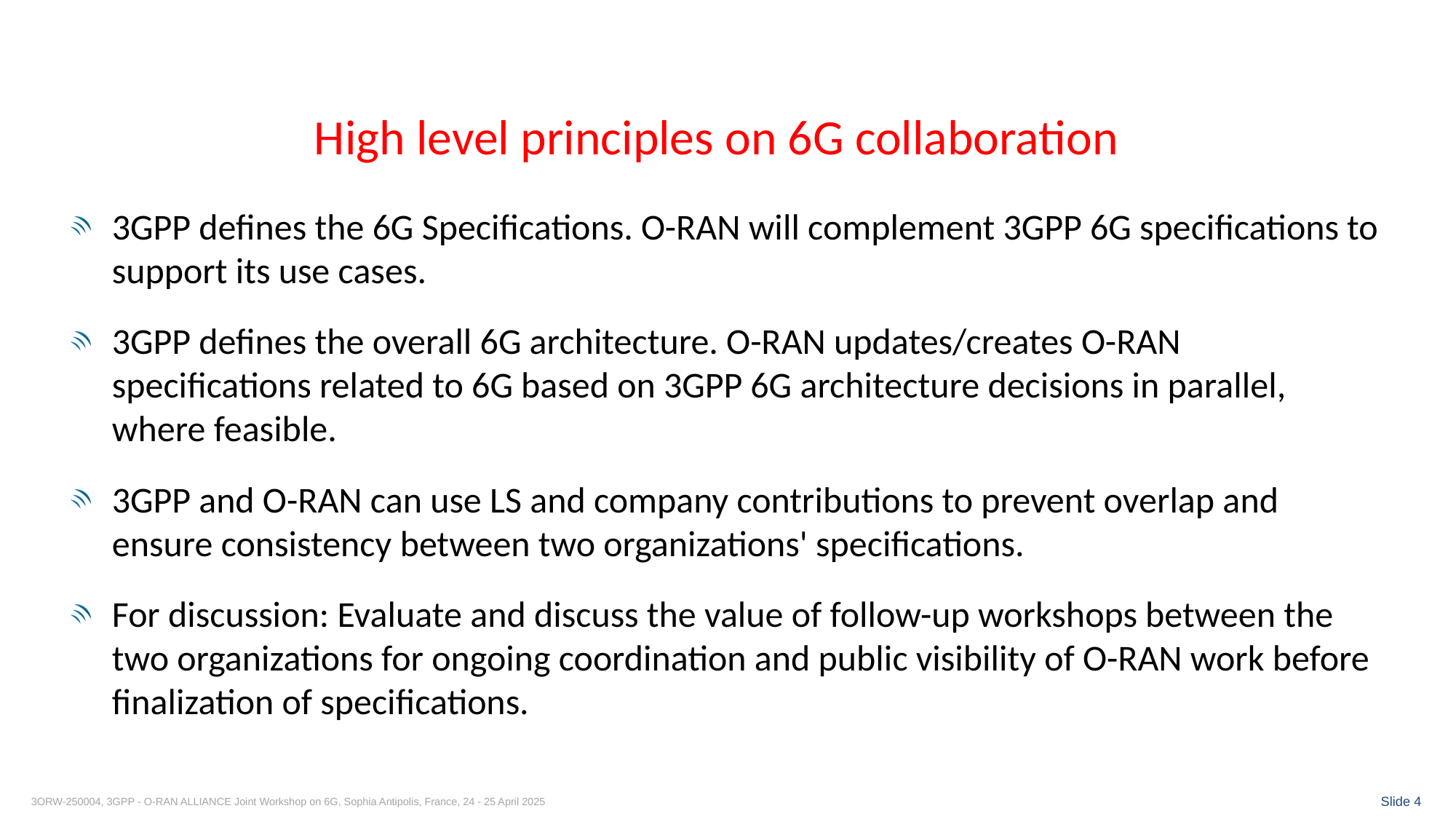

# High level principles on 6G collaboration
3GPP defines the 6G Specifications. O-RAN will complement 3GPP 6G specifications to support its use cases.
3GPP defines the overall 6G architecture. O-RAN updates/creates O-RAN specifications related to 6G based on 3GPP 6G architecture decisions in parallel, where feasible.
3GPP and O-RAN can use LS and company contributions to prevent overlap and ensure consistency between two organizations' specifications.
For discussion: Evaluate and discuss the value of follow-up workshops between the two organizations for ongoing coordination and public visibility of O-RAN work before finalization of specifications.